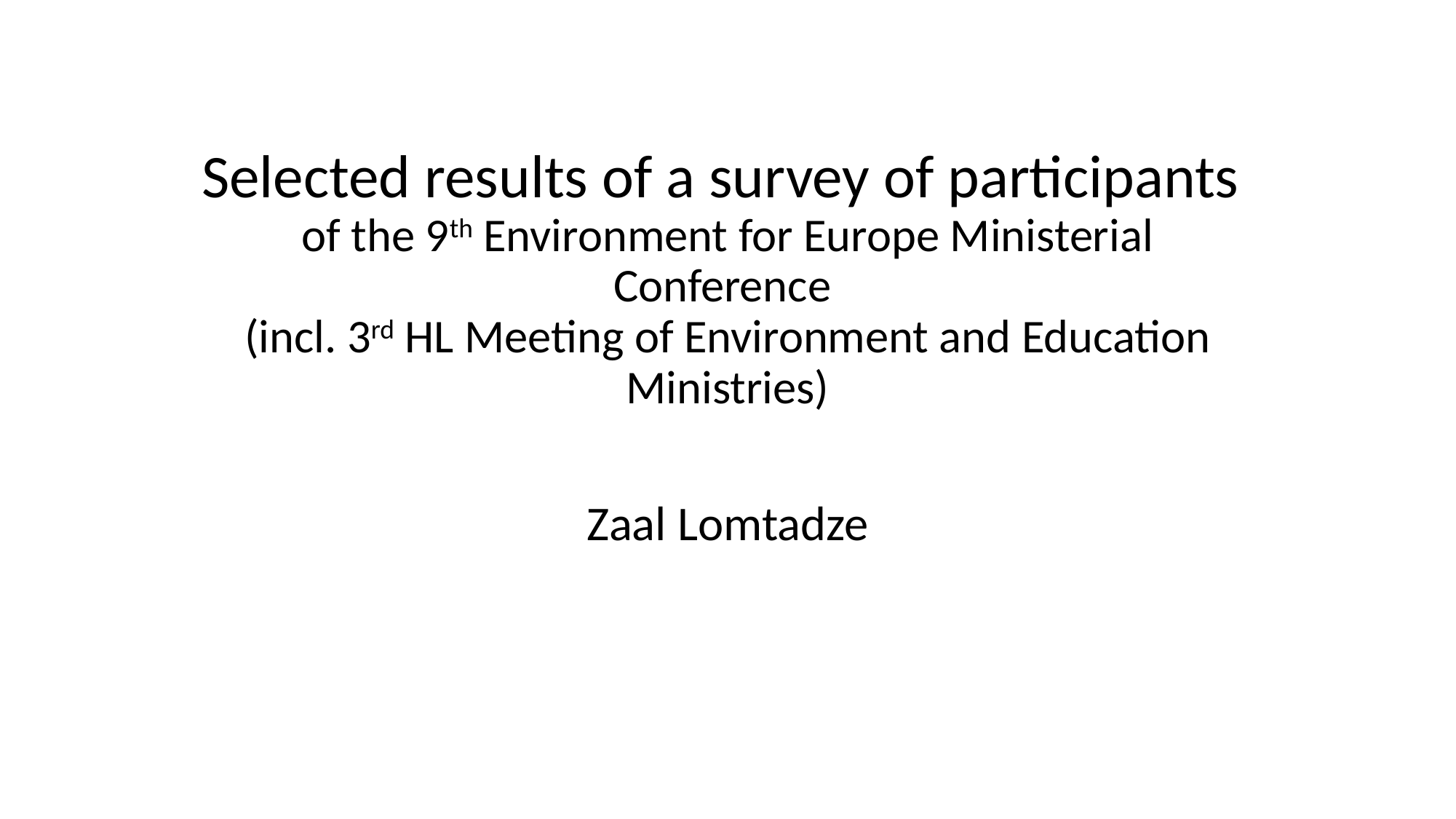

# Selected results of a survey of participants of the 9th Environment for Europe Ministerial Conference (incl. 3rd HL Meeting of Environment and Education Ministries)
Zaal Lomtadze